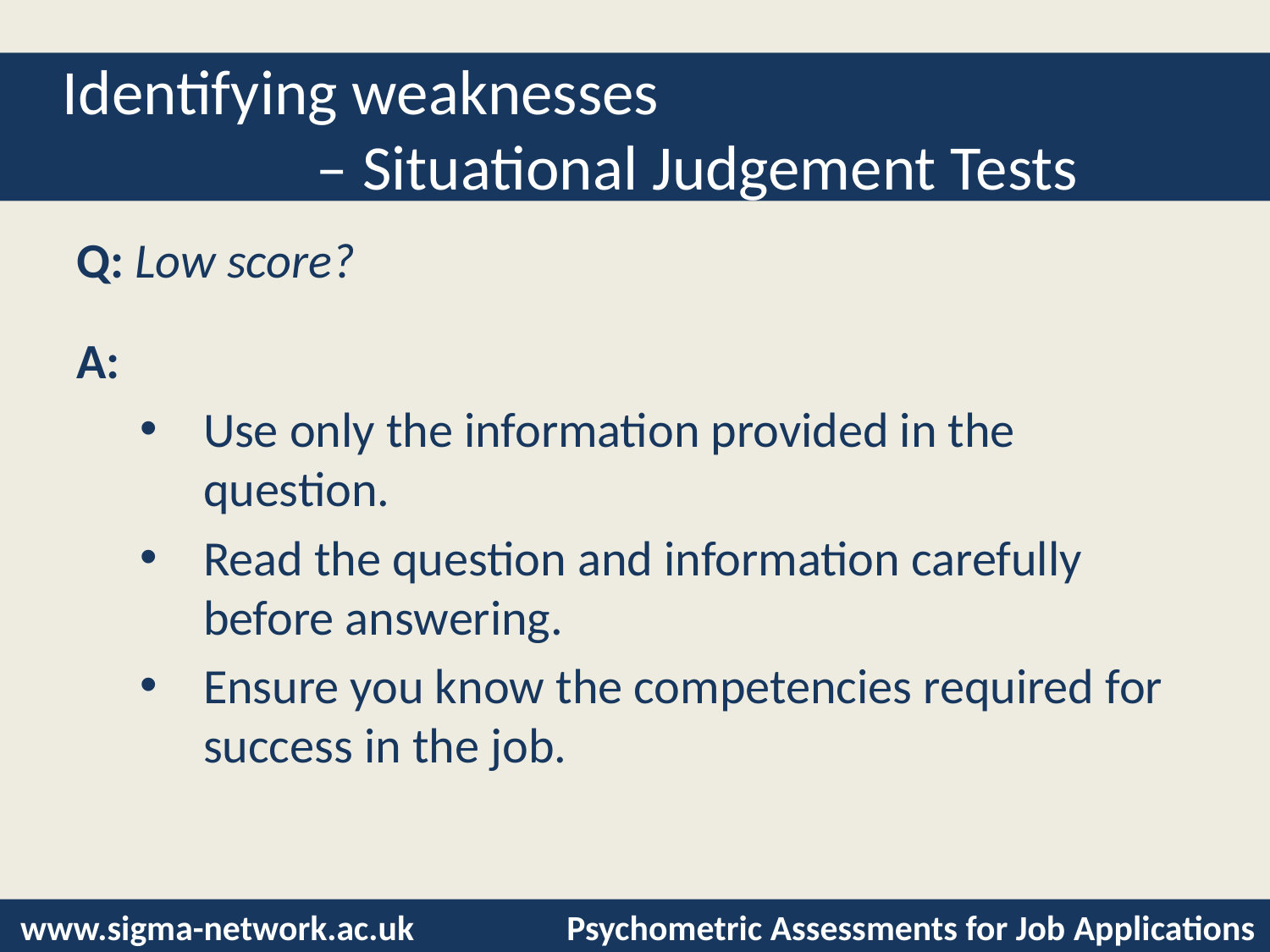

# Identifying weaknesses – Situational Judgement Tests
Q: Low score?
A:
Use only the information provided in the question.
Read the question and information carefully before answering.
Ensure you know the competencies required for success in the job.